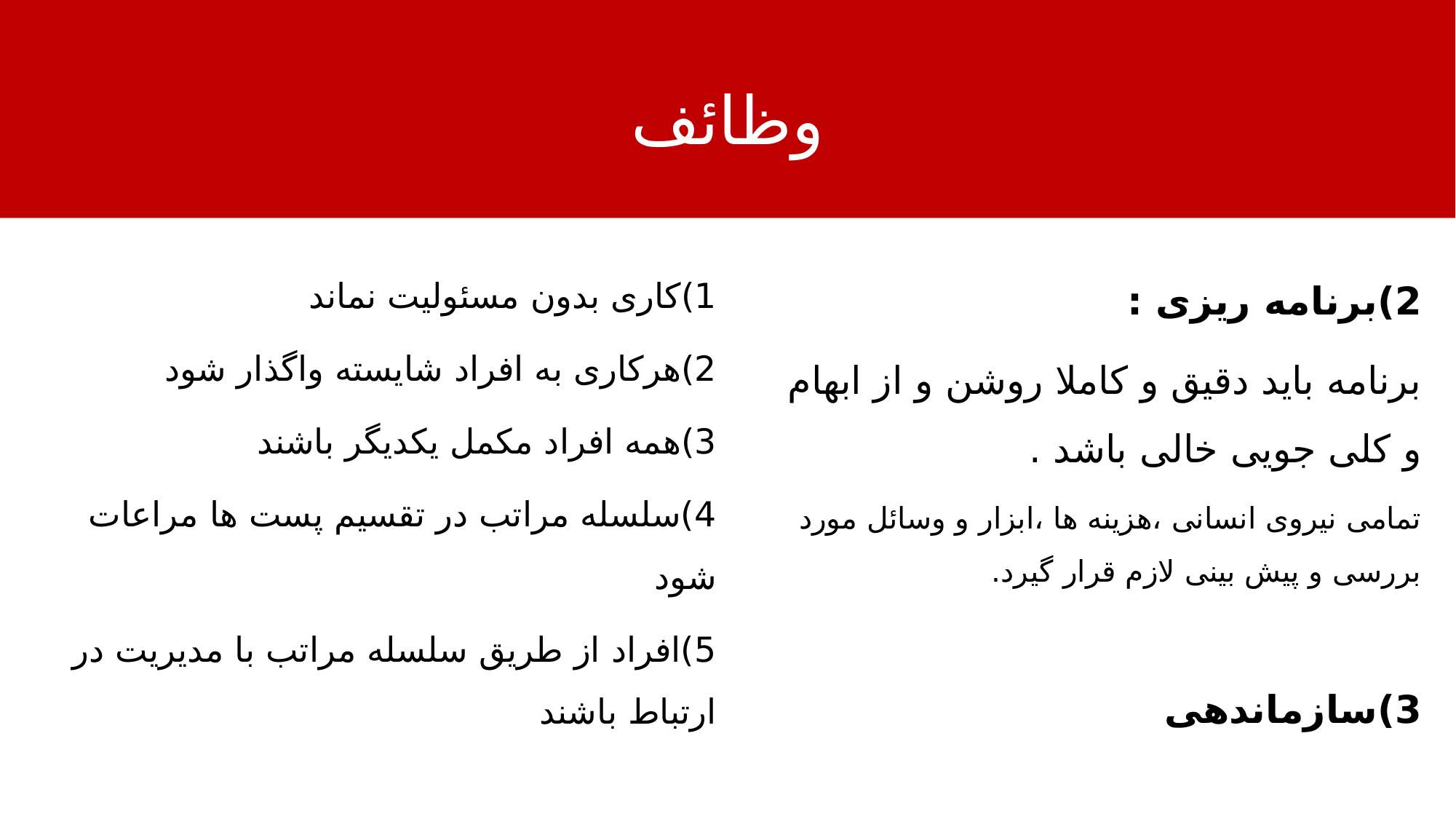

# وظائف
1)کاری بدون مسئولیت نماند
2)هرکاری به افراد شایسته واگذار شود
3)همه افراد مکمل یکدیگر باشند
4)سلسله مراتب در تقسیم پست ها مراعات شود
5)افراد از طریق سلسله مراتب با مدیریت در ارتباط باشند

2)برنامه ریزی :
برنامه باید دقیق و کاملا روشن و از ابهام و کلی جویی خالی باشد .
تمامی نیروی انسانی ،هزینه ها ،ابزار و وسائل مورد بررسی و پیش بینی لازم قرار گیرد.

3)سازماندهی